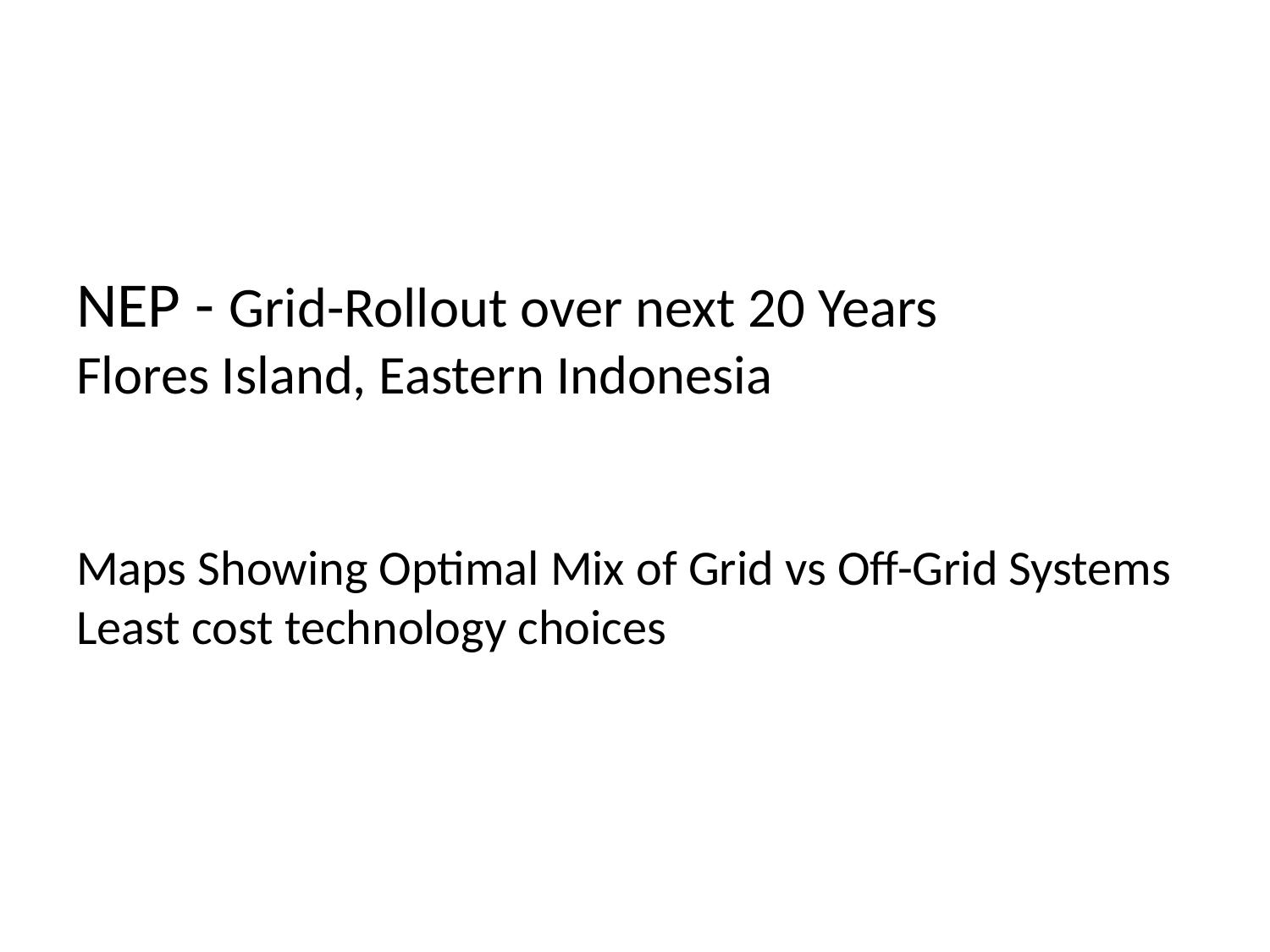

# NEP - Grid-Rollout over next 20 Years Flores Island, Eastern Indonesia Maps Showing Optimal Mix of Grid vs Off-Grid Systems Least cost technology choices